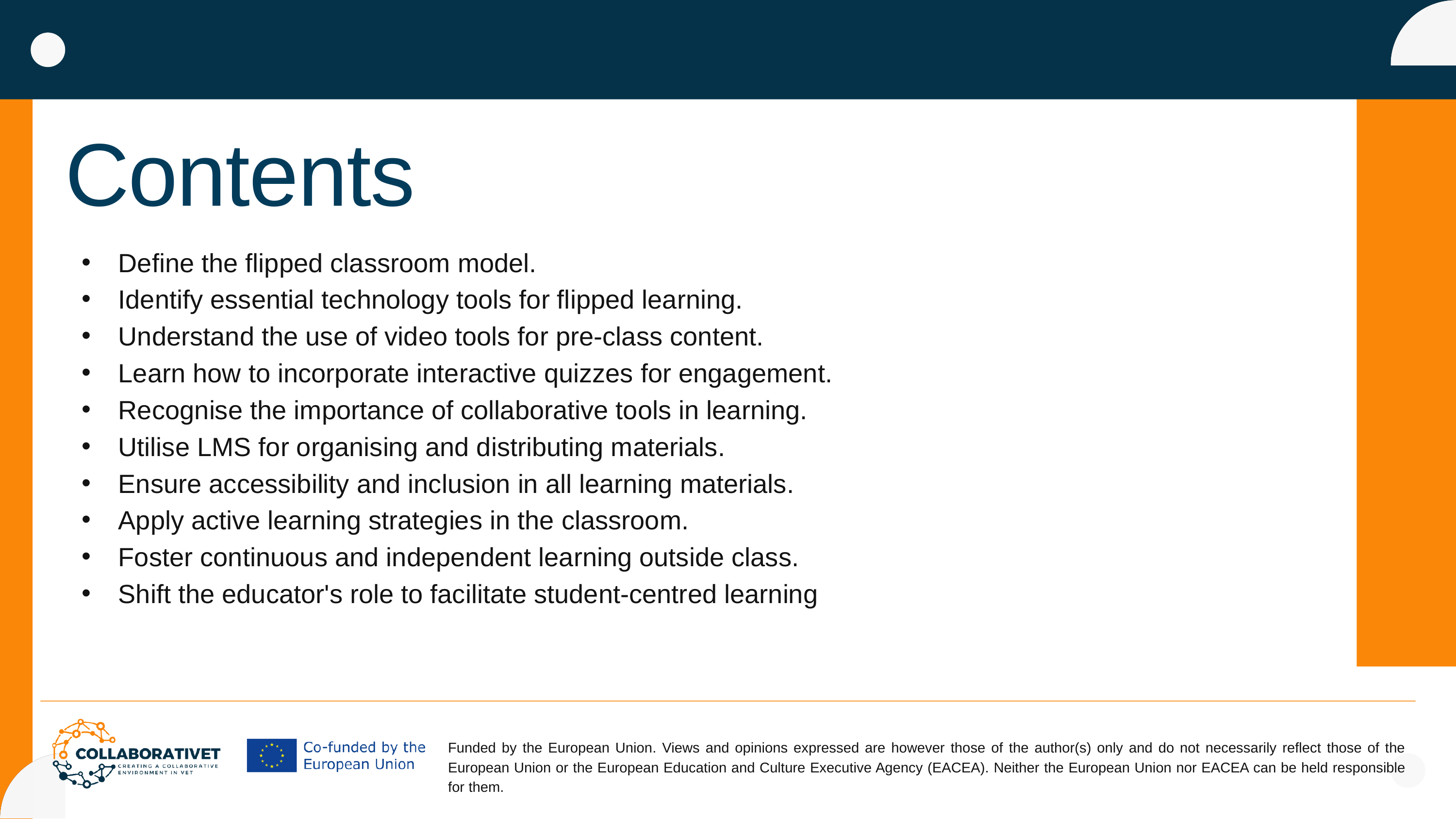

Contents
Define the flipped classroom model.
Identify essential technology tools for flipped learning.
Understand the use of video tools for pre-class content.
Learn how to incorporate interactive quizzes for engagement.
Recognise the importance of collaborative tools in learning.
Utilise LMS for organising and distributing materials.
Ensure accessibility and inclusion in all learning materials.
Apply active learning strategies in the classroom.
Foster continuous and independent learning outside class.
Shift the educator's role to facilitate student-centred learning

Funded by the European Union. Views and opinions expressed are however those of the author(s) only and do not necessarily reflect those of the European Union or the European Education and Culture Executive Agency (EACEA). Neither the European Union nor EACEA can be held responsible for them.